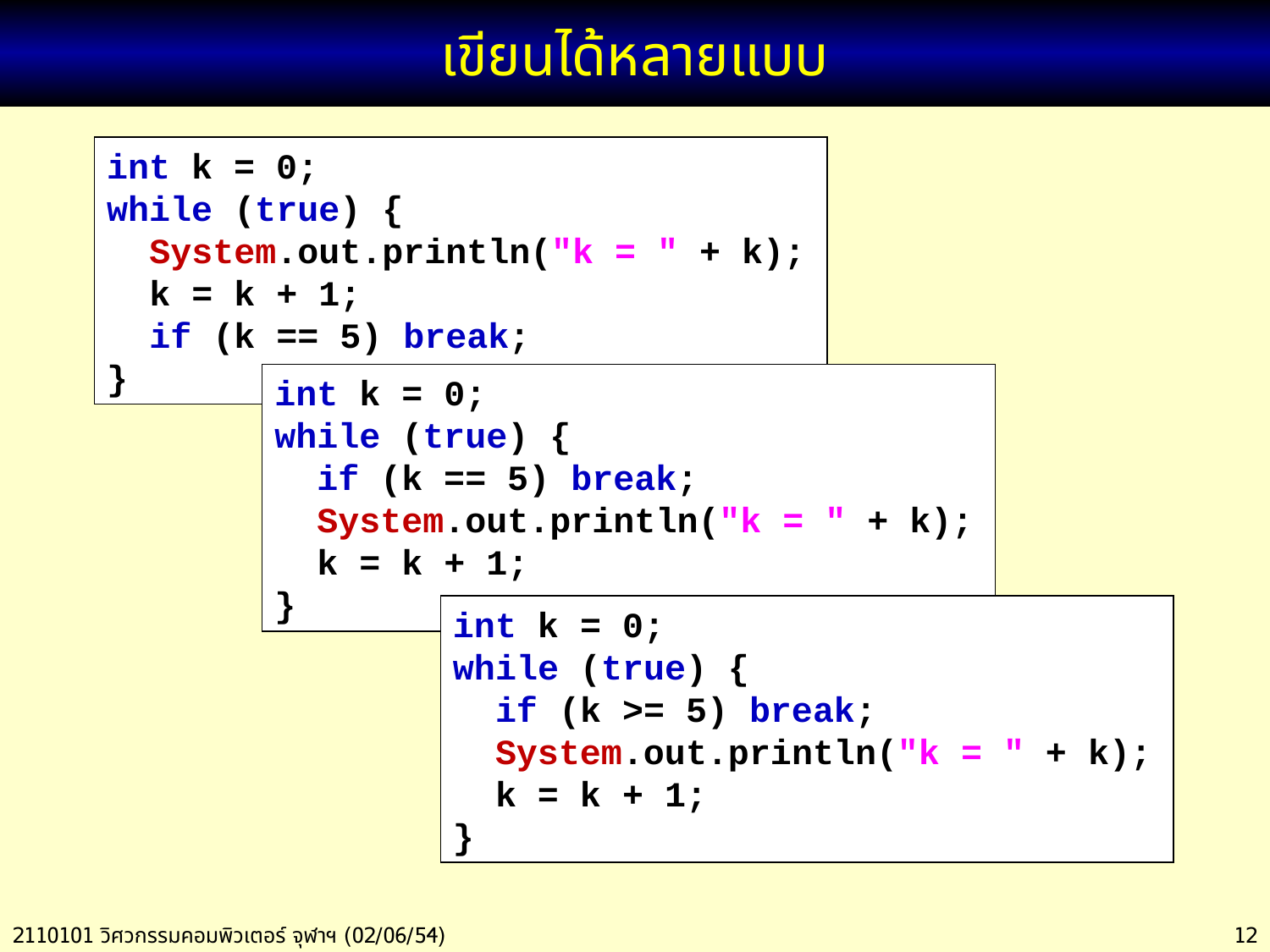

# เขียนได้หลายแบบ
int k = 0;
while (true) {
  System.out.println("k = " + k);
  k = k + 1;
  if (k == 5) break;
}
int k = 0;
while (true) {
  if (k == 5) break;
  System.out.println("k = " + k);
  k = k + 1;
}
int k = 0;
while (true) {
  if (k >= 5) break;
  System.out.println("k = " + k);
  k = k + 1;
}